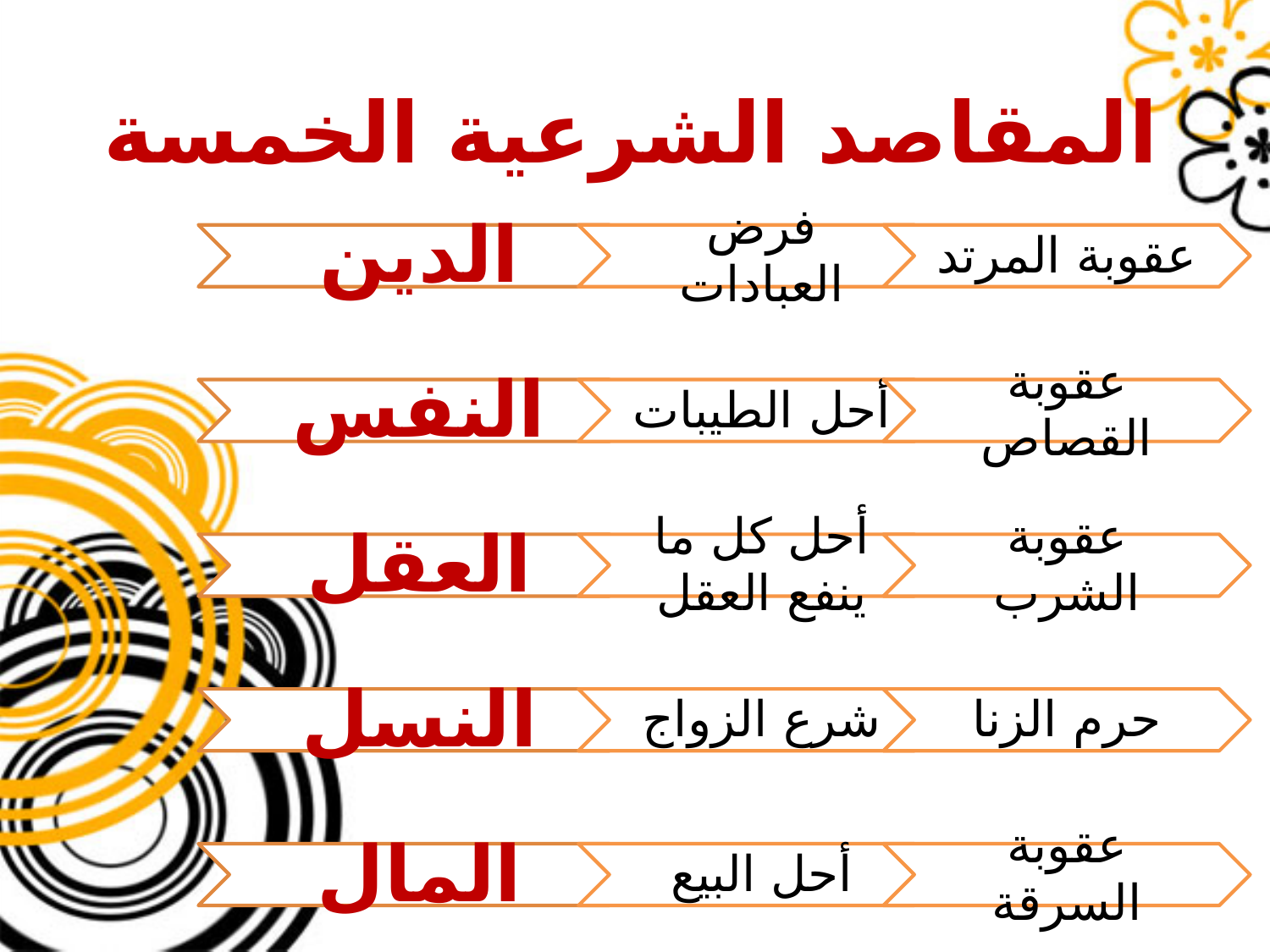

# المقاصد الشرعية الخمسة
الدين
فرض العبادات
عقوبة المرتد
النفس
أحل الطيبات
عقوبة القصاص
العقل
أحل كل ما ينفع العقل
عقوبة الشرب
أحل البيع
المال
عقوبة السرقة
شرع الزواج
النسل
حرم الزنا